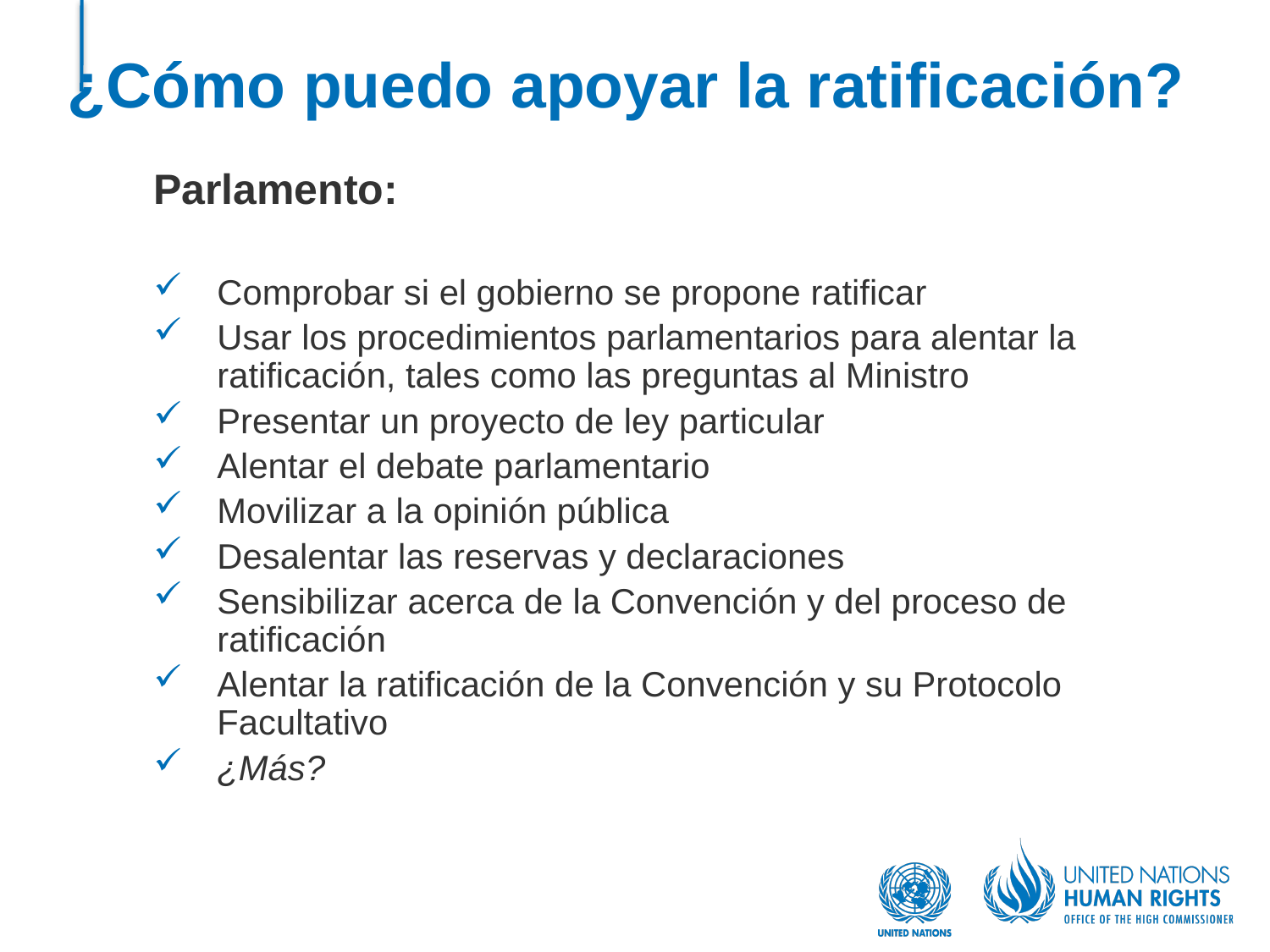

# ¿Cómo puedo apoyar la ratificación?
Parlamento:

Comprobar si el gobierno se propone ratificar
Usar los procedimientos parlamentarios para alentar la ratificación, tales como las preguntas al Ministro
Presentar un proyecto de ley particular
Alentar el debate parlamentario
Movilizar a la opinión pública
Desalentar las reservas y declaraciones
Sensibilizar acerca de la Convención y del proceso de ratificación
Alentar la ratificación de la Convención y su Protocolo Facultativo
¿Más?